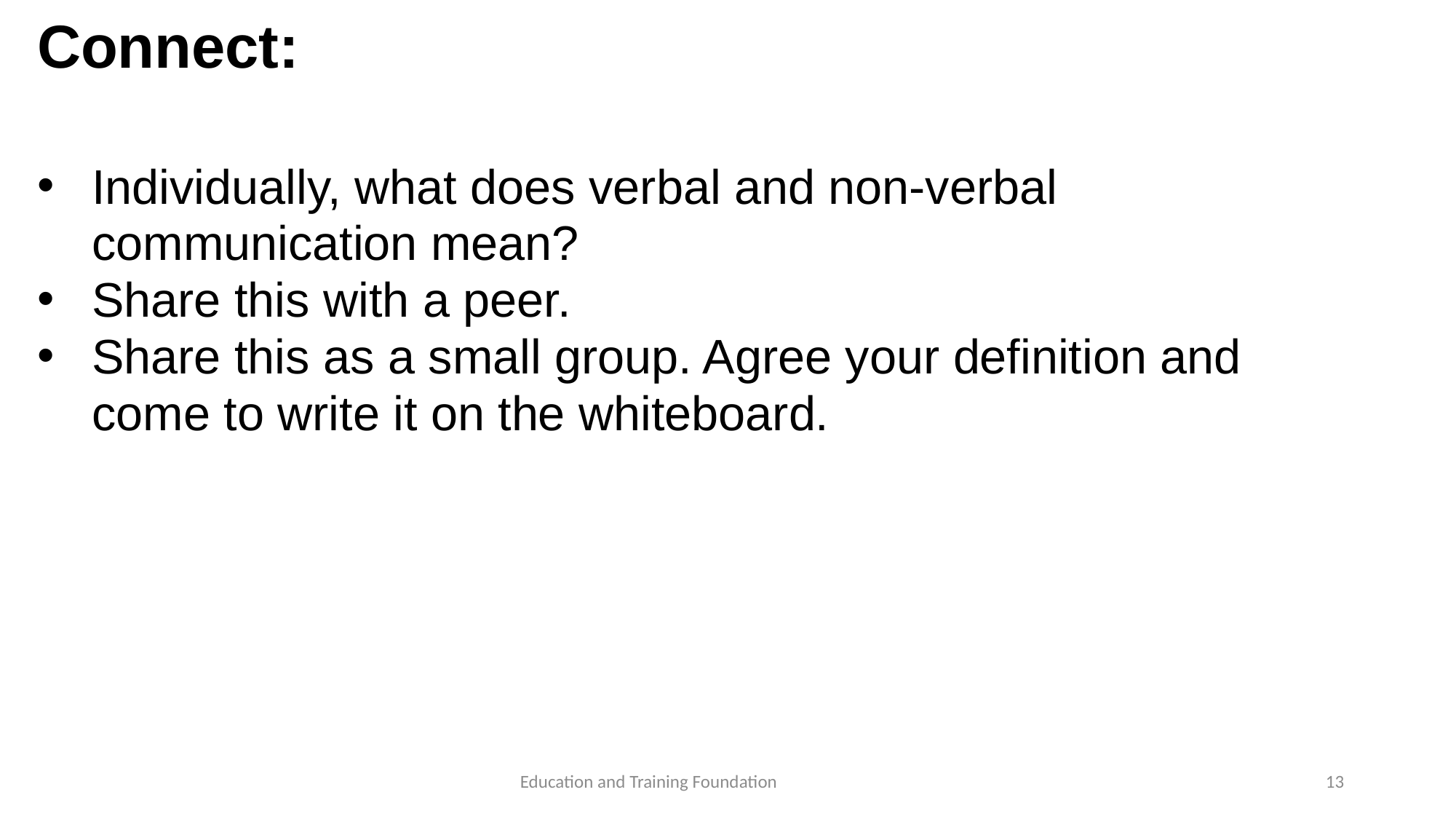

# Connect:
Individually, what does verbal and non-verbal communication mean?
Share this with a peer.
Share this as a small group. Agree your definition and come to write it on the whiteboard.

13
Education and Training Foundation